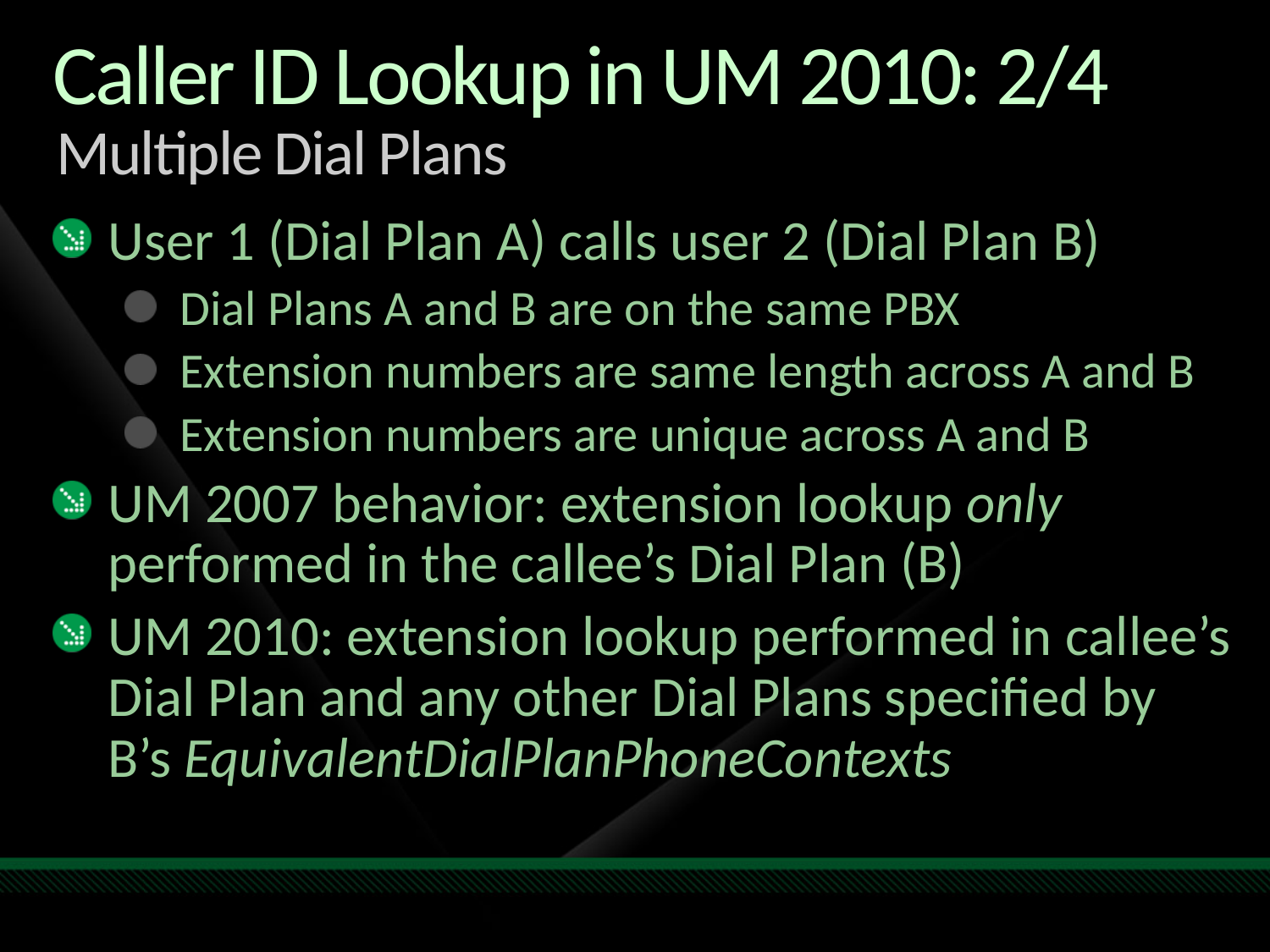

# Caller ID Lookup in UM 2010: 2/4
Multiple Dial Plans

User 1 (Dial Plan A) calls user 2 (Dial Plan B)
Dial Plans A and B are on the same PBX
Extension numbers are same length across A and B
Extension numbers are unique across A and B
UM 2007 behavior: extension lookup only performed in the callee’s Dial Plan (B)
UM 2010: extension lookup performed in callee’s Dial Plan and any other Dial Plans specified by B’s EquivalentDialPlanPhoneContexts